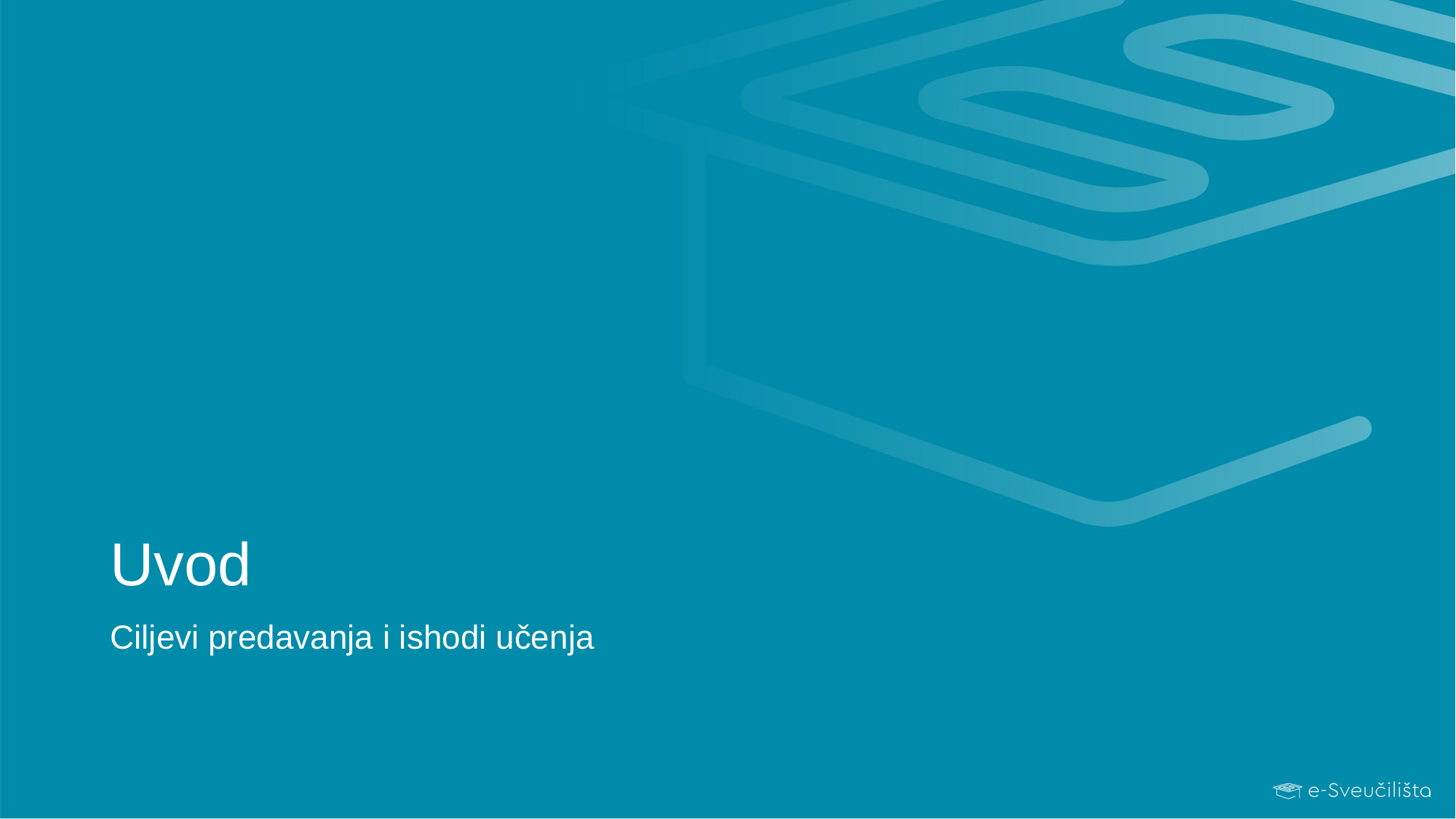

# Uvod
Ciljevi predavanja i ishodi učenja